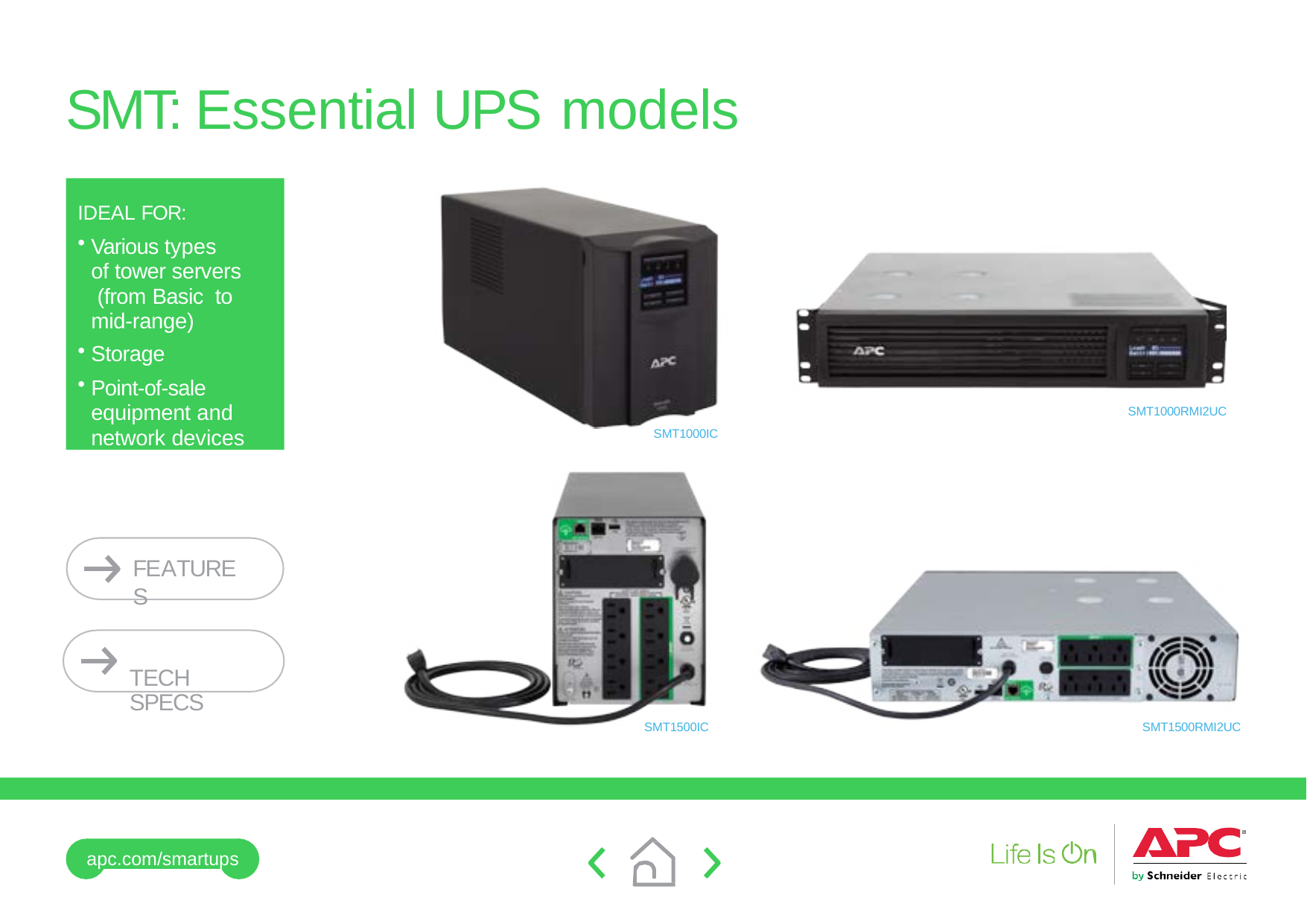

# SMT: Essential UPS models
IDEAL FOR:
Various types  of tower servers  (from Basic  to mid-range)
Storage
Point-of-sale  equipment and  network devices

SMT1000RMI2UC
SMT1000IC

FEATURES

TECH  SPECS

SMT1500IC
SMT1500RMI2UC

apc.com/smartups